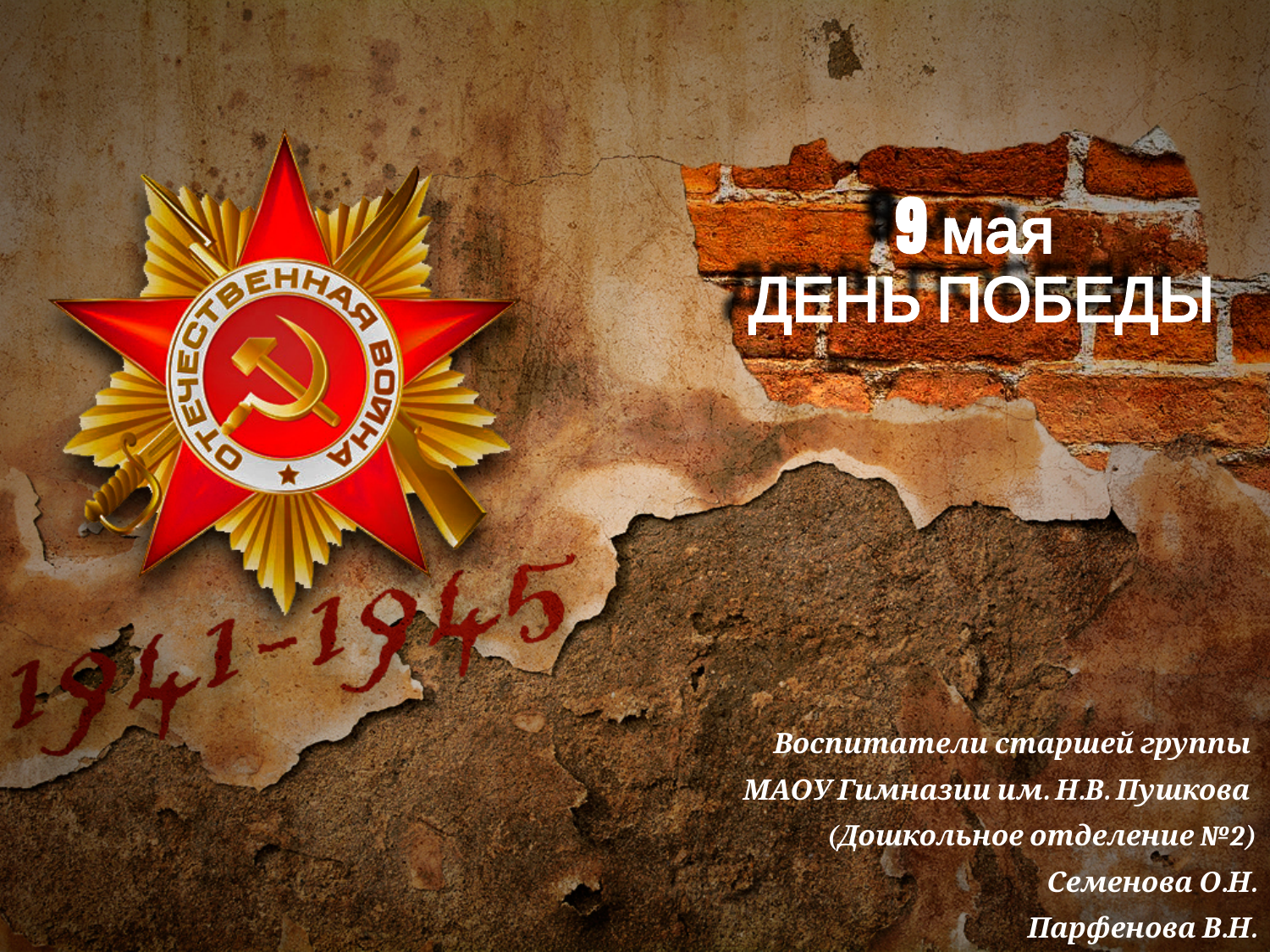

# 9 мая ДЕНЬ ПОБЕДЫ
Воспитатели старшей группы
МАОУ Гимназии им. Н.В. Пушкова
(Дошкольное отделение №2)
Семенова О.Н.
Парфенова В.Н.